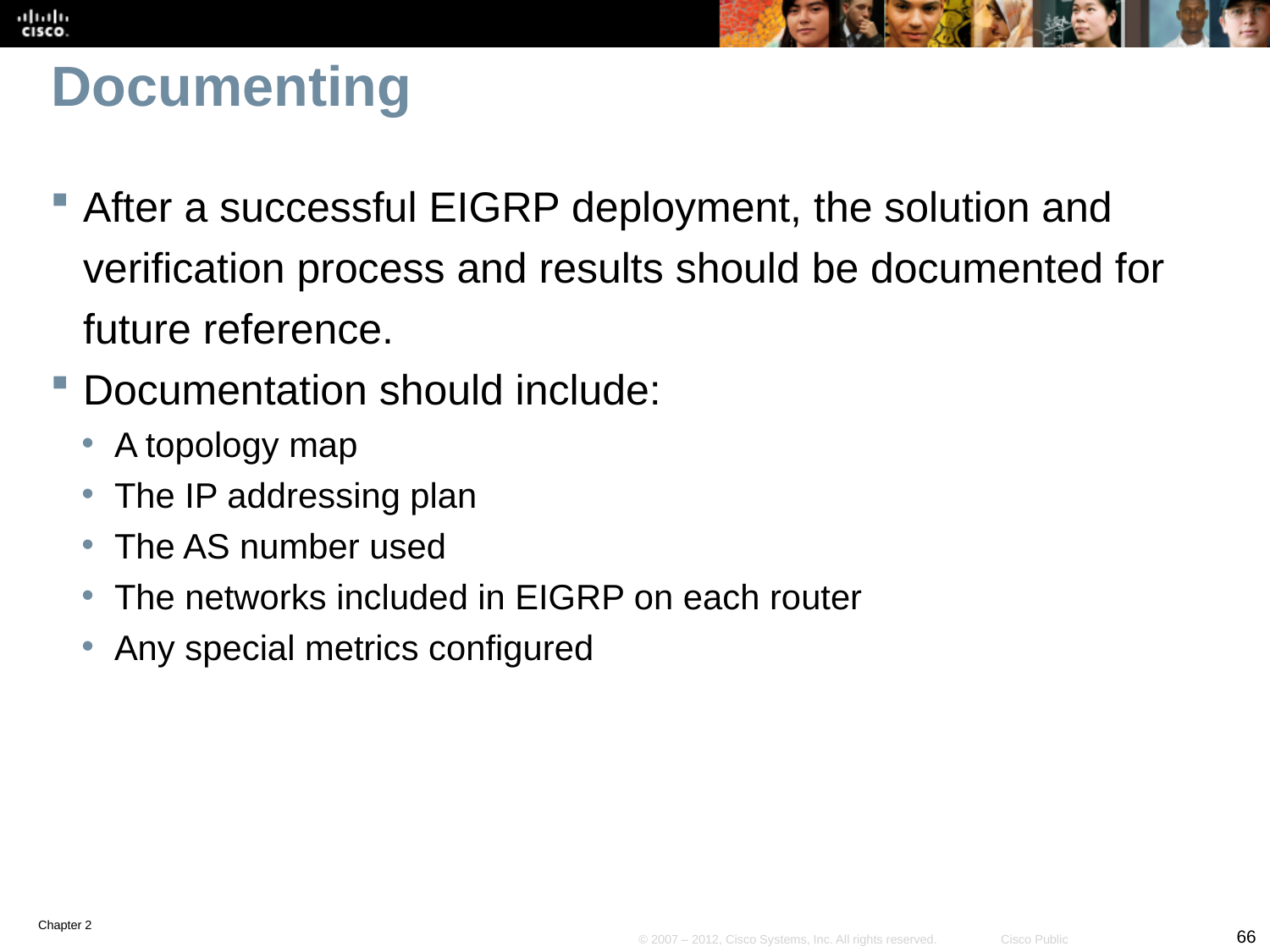

# Documenting
After a successful EIGRP deployment, the solution and verification process and results should be documented for future reference.
Documentation should include:
A topology map
The IP addressing plan
The AS number used
The networks included in EIGRP on each router
Any special metrics configured